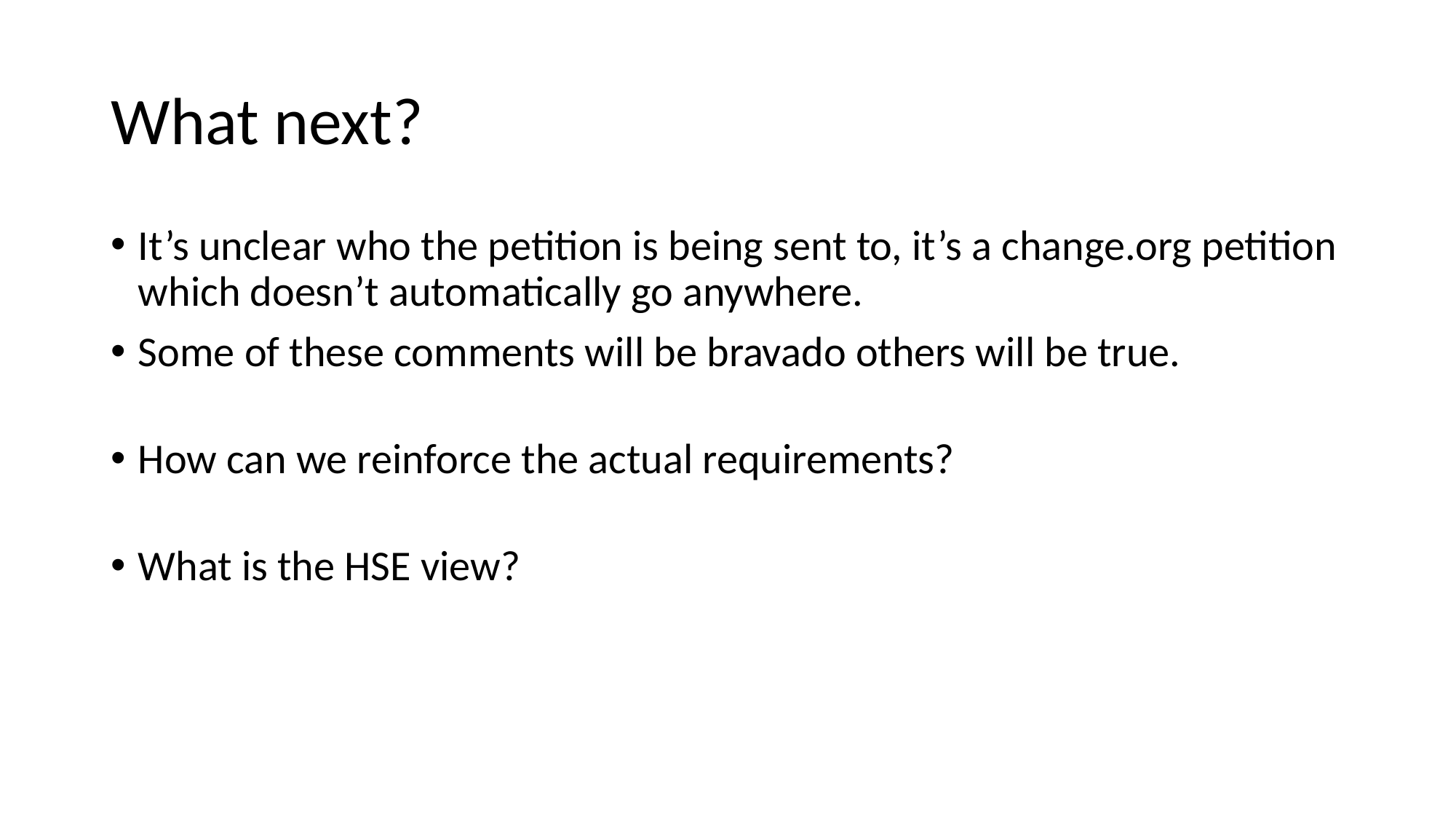

# What next?
It’s unclear who the petition is being sent to, it’s a change.org petition which doesn’t automatically go anywhere.
Some of these comments will be bravado others will be true.
How can we reinforce the actual requirements?
What is the HSE view?